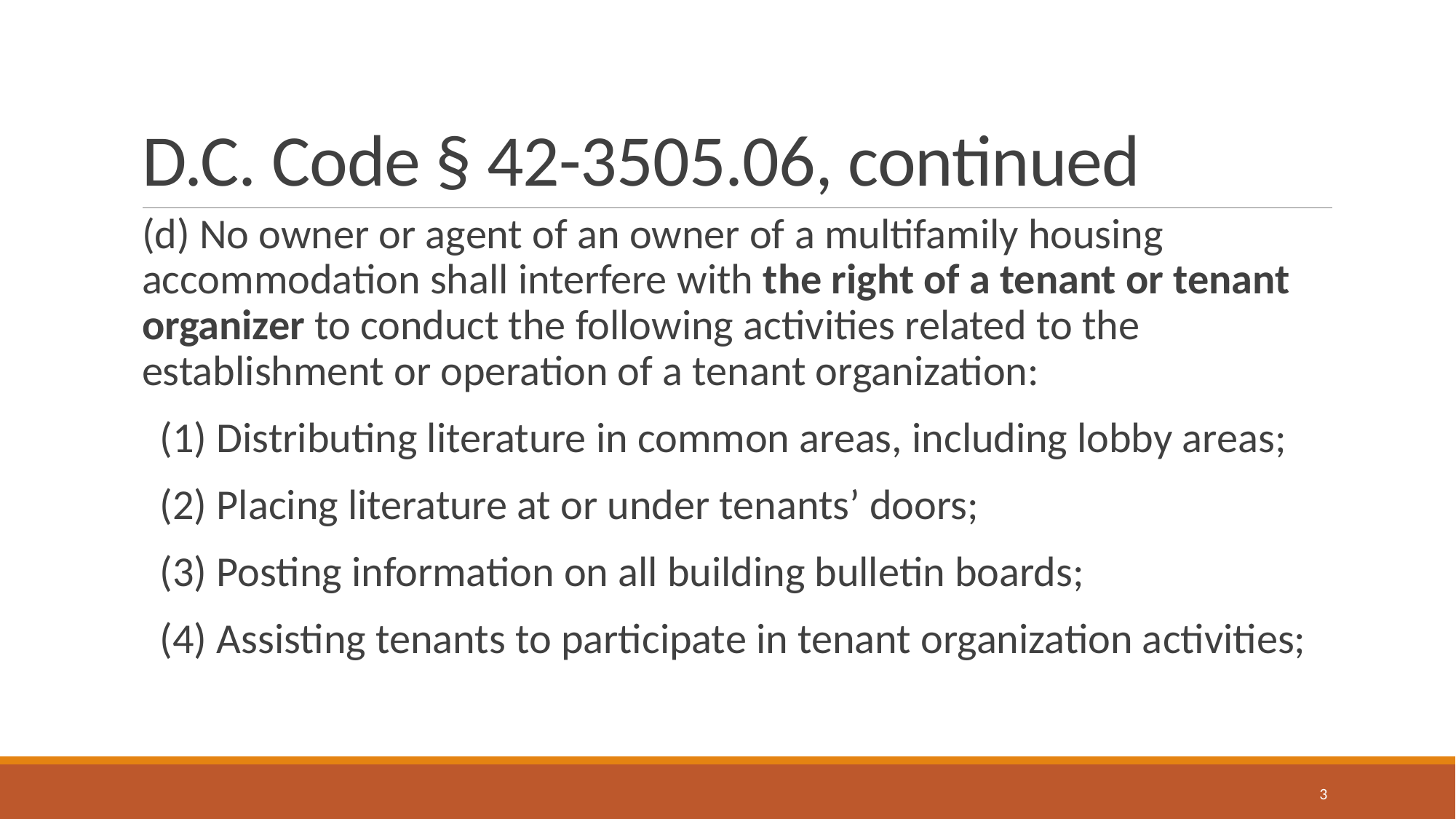

# D.C. Code § 42-3505.06, continued
(d) No owner or agent of an owner of a multifamily housing accommodation shall interfere with the right of a tenant or tenant organizer to conduct the following activities related to the establishment or operation of a tenant organization:
   (1) Distributing literature in common areas, including lobby areas;
   (2) Placing literature at or under tenants’ doors;
   (3) Posting information on all building bulletin boards;
   (4) Assisting tenants to participate in tenant organization activities;

3